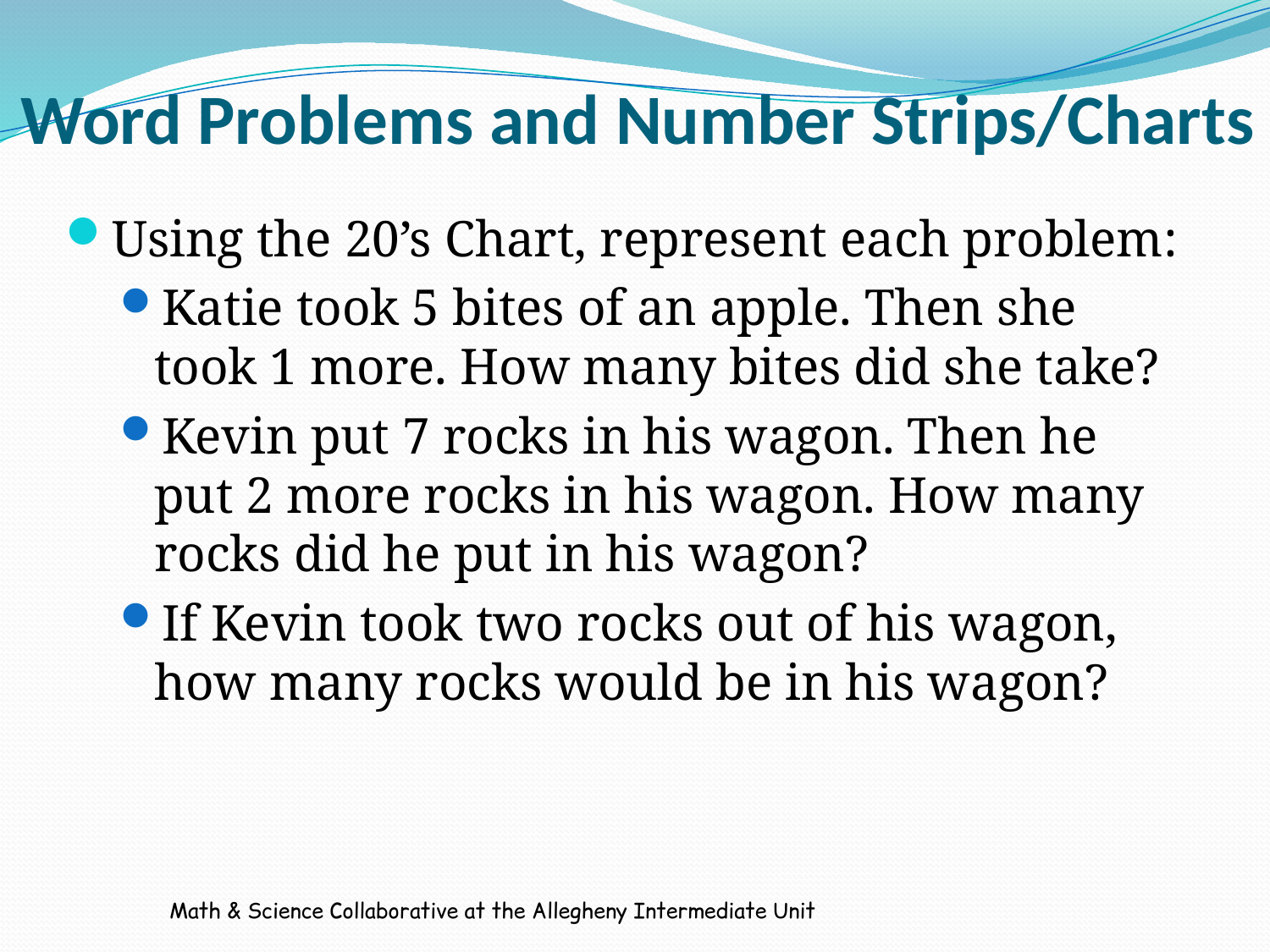

# Word Problems and Number Strips/Charts
Using the 20’s Chart, represent each problem:
Katie took 5 bites of an apple. Then she took 1 more. How many bites did she take?
Kevin put 7 rocks in his wagon. Then he put 2 more rocks in his wagon. How many rocks did he put in his wagon?
If Kevin took two rocks out of his wagon, how many rocks would be in his wagon?
Math & Science Collaborative at the Allegheny Intermediate Unit